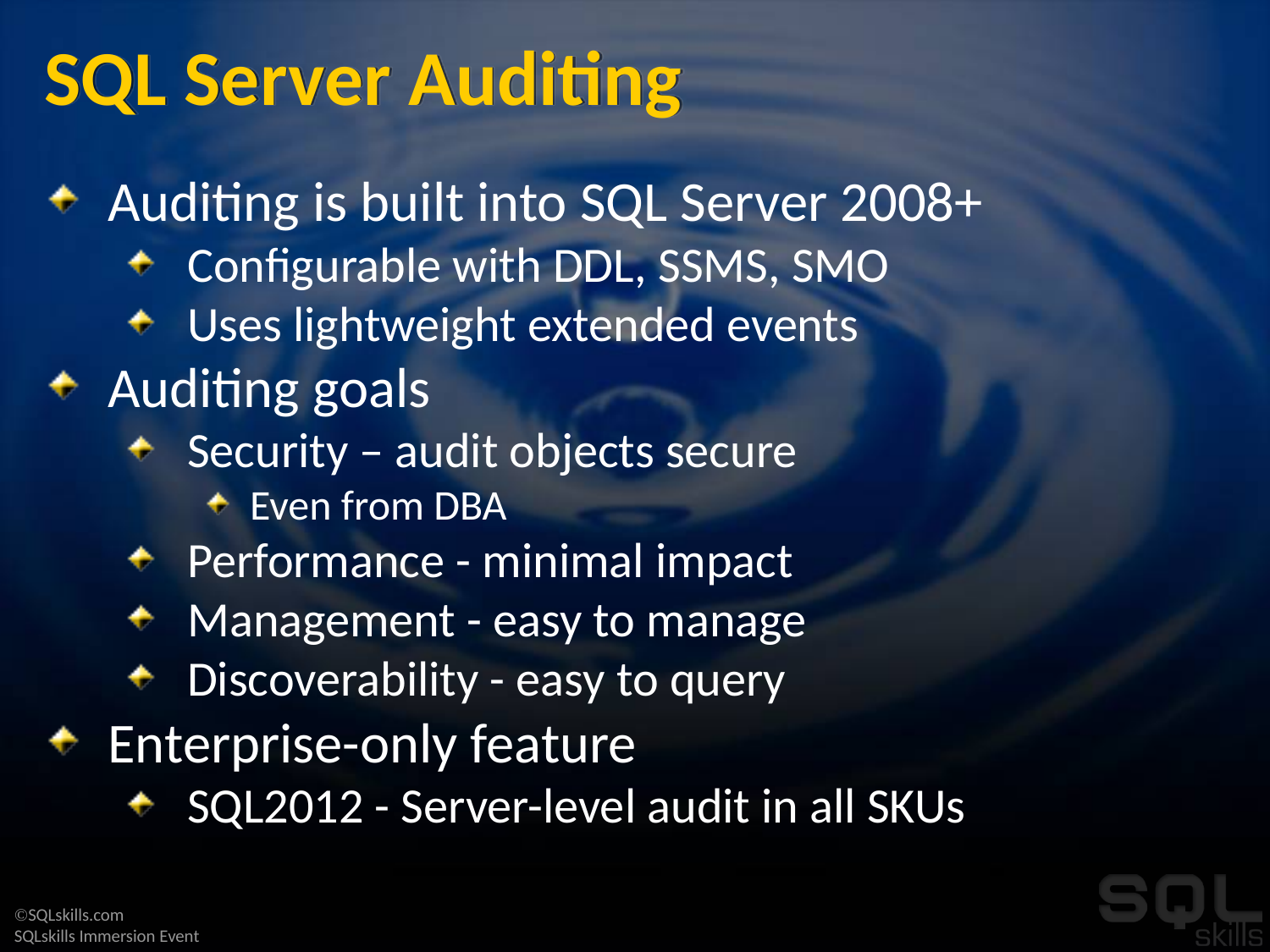

# SQL Server Auditing
Auditing is built into SQL Server 2008+
Configurable with DDL, SSMS, SMO
Uses lightweight extended events
Auditing goals
Security – audit objects secure
Even from DBA
Performance - minimal impact
Management - easy to manage
Discoverability - easy to query
Enterprise-only feature
SQL2012 - Server-level audit in all SKUs